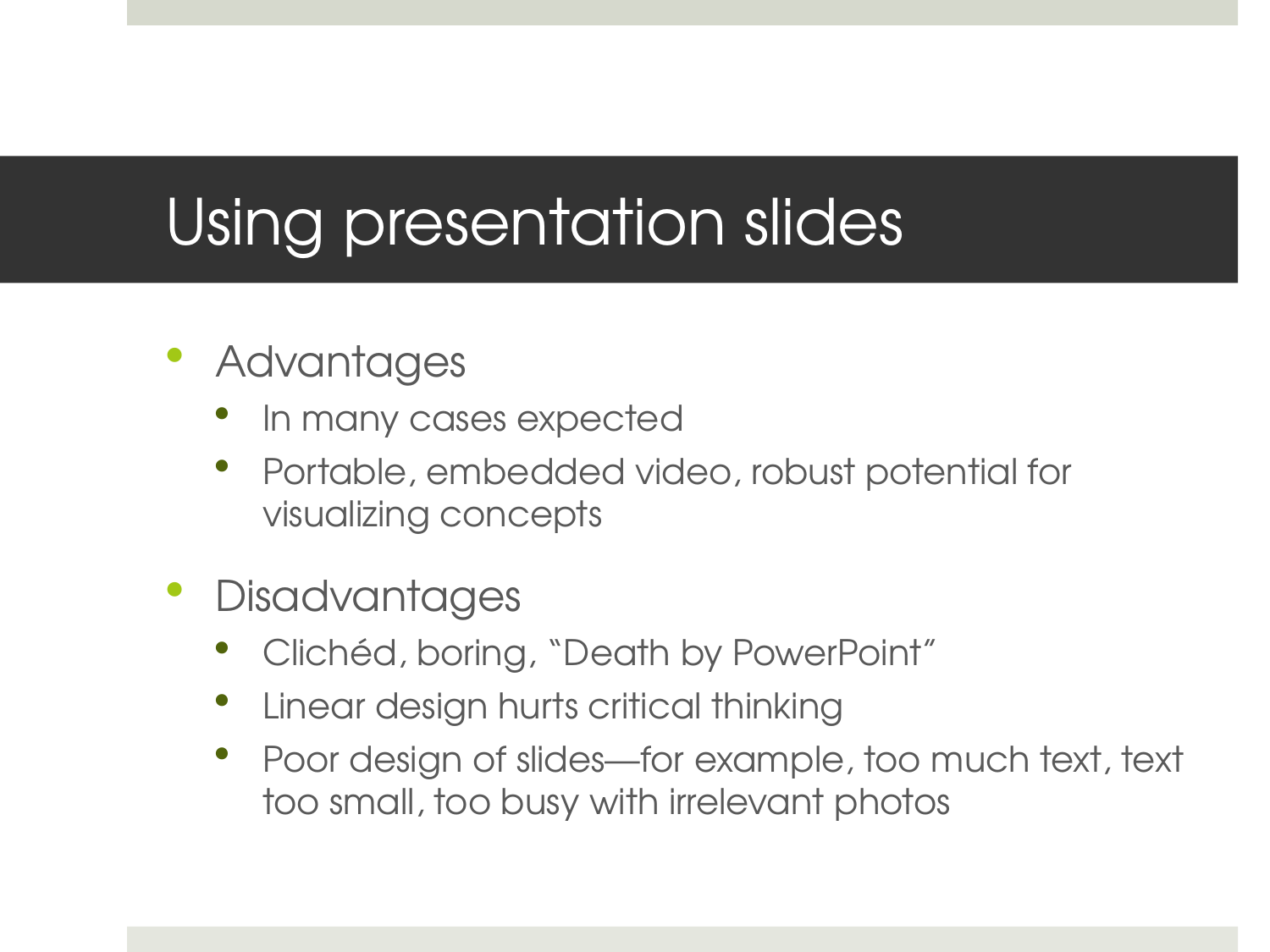

# Using presentation slides
Advantages
In many cases expected
Portable, embedded video, robust potential for visualizing concepts
Disadvantages
Clichéd, boring, “Death by PowerPoint”
Linear design hurts critical thinking
Poor design of slides—for example, too much text, text too small, too busy with irrelevant photos